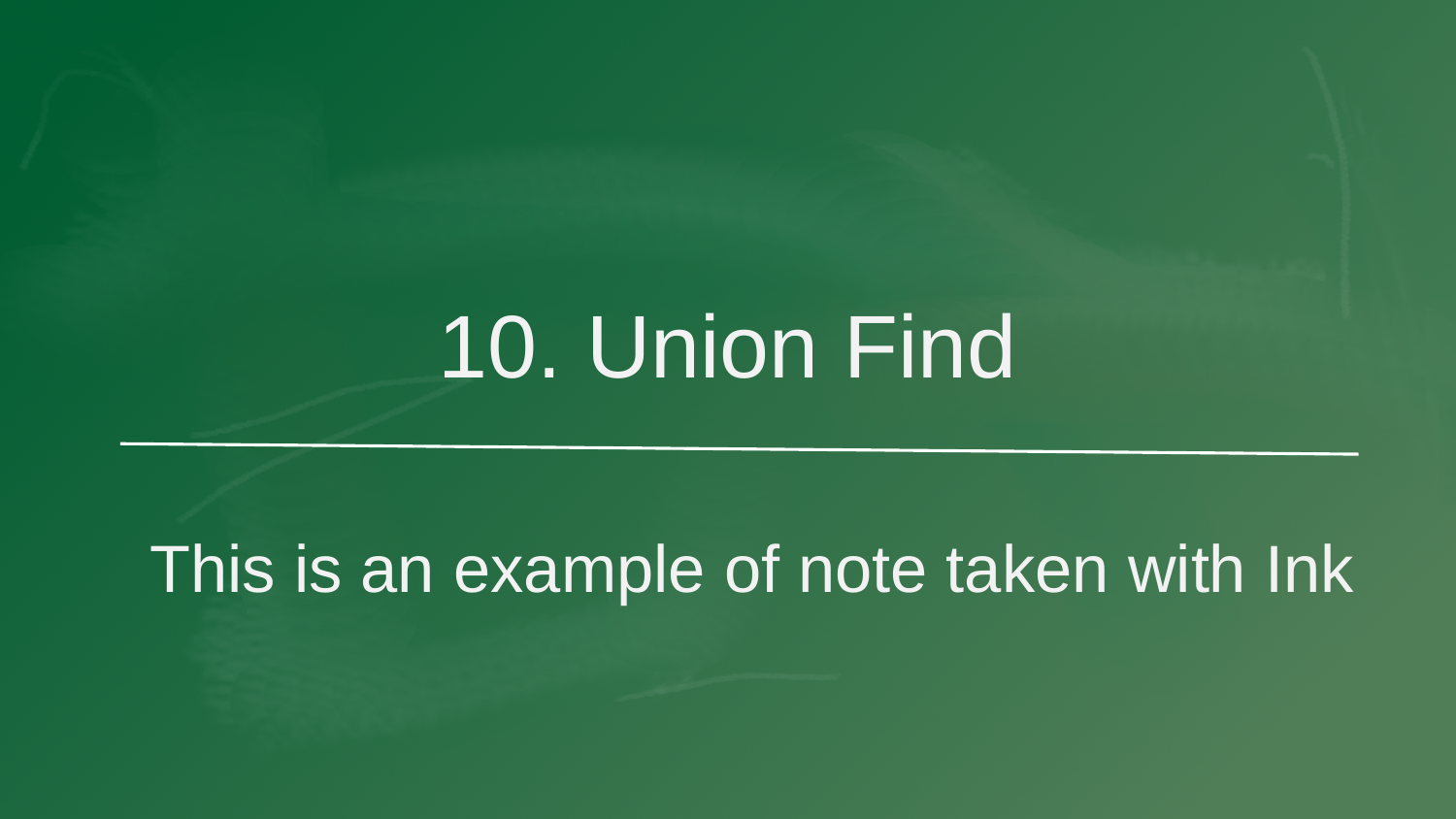

# 10. Union Find
This is an example of note taken with Ink